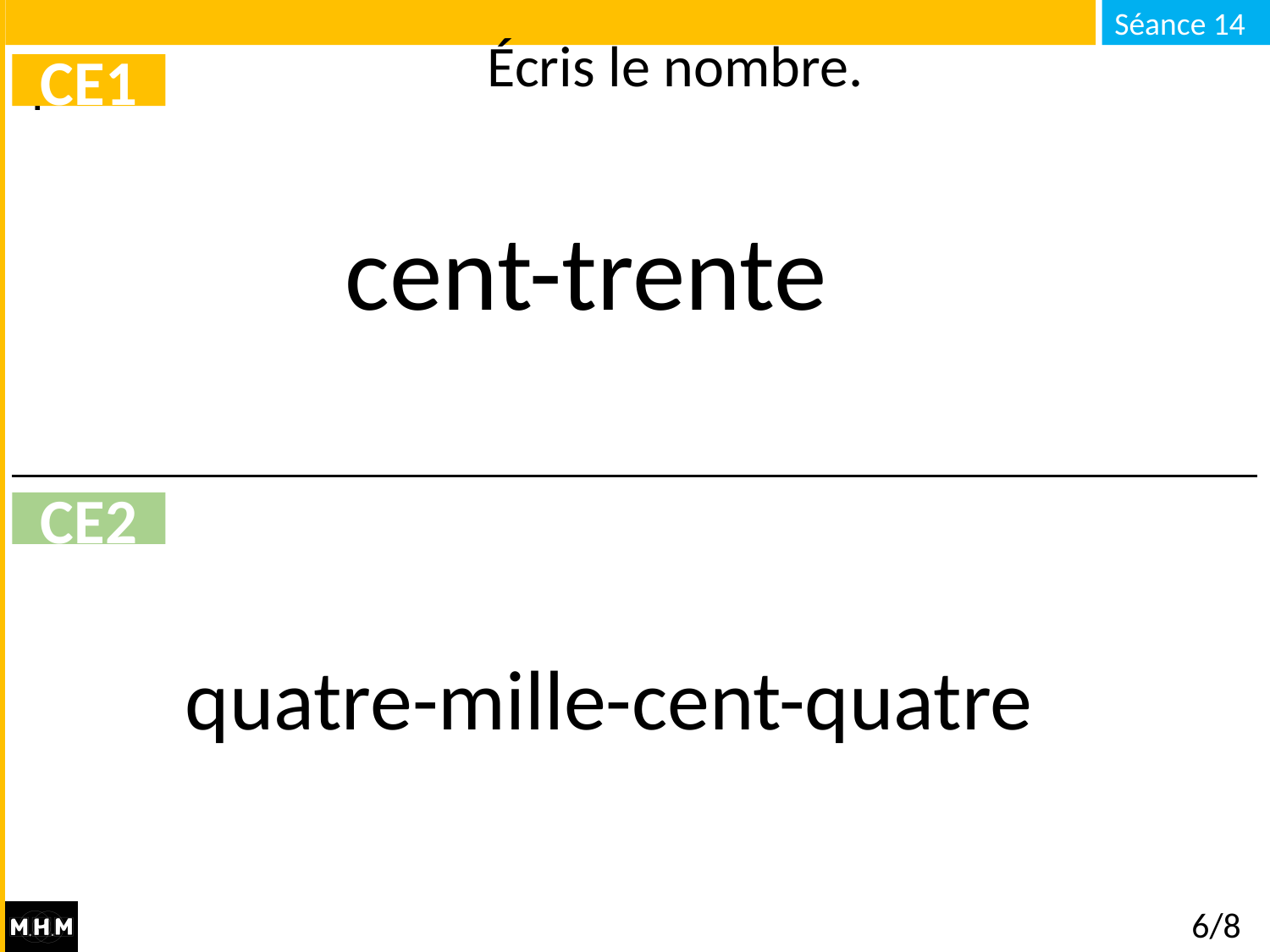

# Écris le nombre.
CE1
cent-trente
CE2
quatre-mille-cent-quatre
6/8